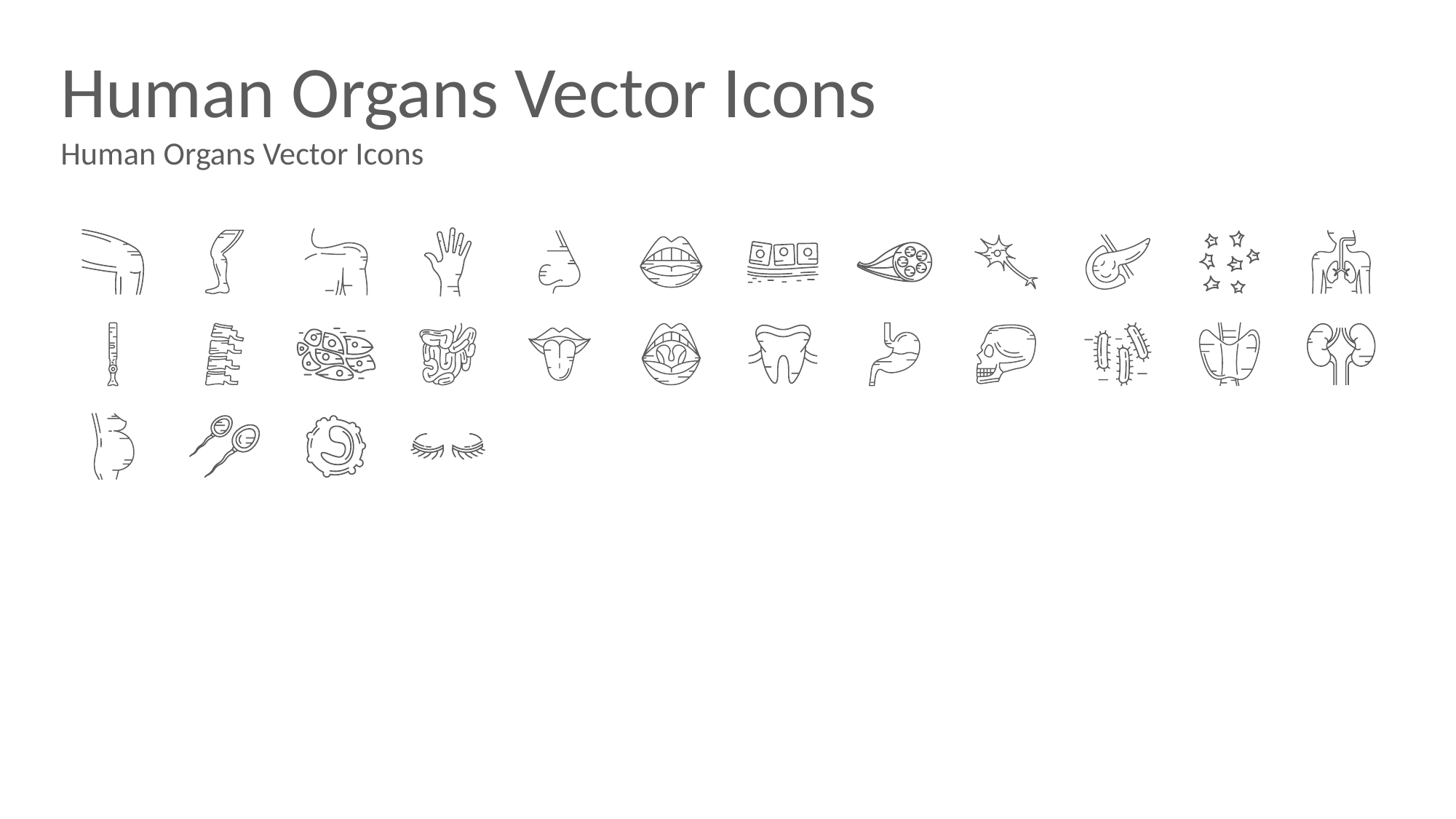

# Human Organs Vector Icons
Human Organs Vector Icons